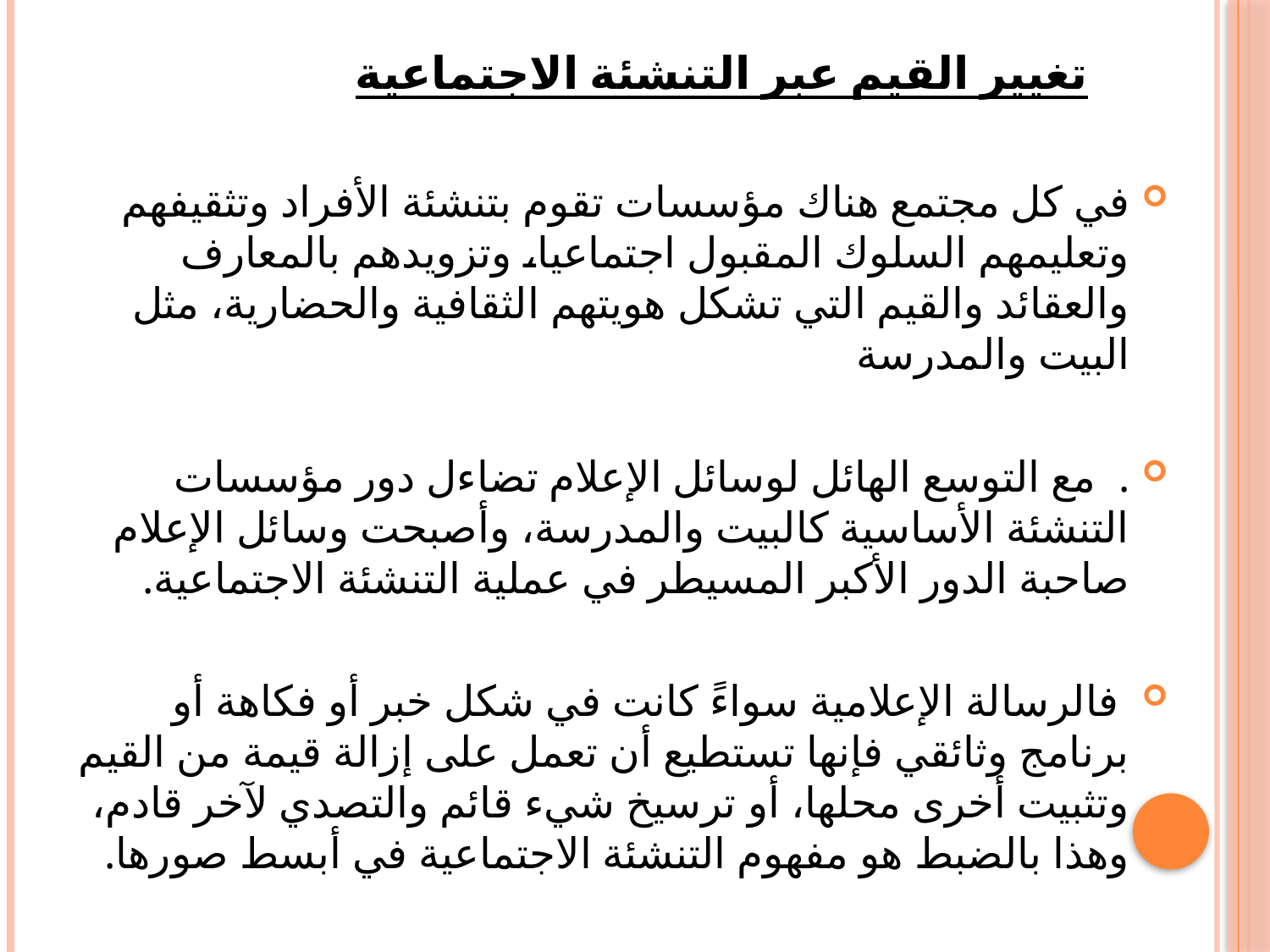

# تغيير القيم عبر التنشئة الاجتماعية
في كل مجتمع هناك مؤسسات تقوم بتنشئة الأفراد وتثقيفهم وتعليمهم السلوك المقبول اجتماعيا، وتزويدهم بالمعارف والعقائد والقيم التي تشكل هويتهم الثقافية والحضارية، مثل البيت والمدرسة

.  مع التوسع الهائل لوسائل الإعلام تضاءل دور مؤسسات التنشئة الأساسية كالبيت والمدرسة، وأصبحت وسائل الإعلام صاحبة الدور الأكبر المسيطر في عملية التنشئة الاجتماعية.

 فالرسالة الإعلامية سواءً كانت في شكل خبر أو فكاهة أو برنامج وثائقي فإنها تستطيع أن تعمل على إزالة قيمة من القيم وتثبيت أخرى محلها، أو ترسيخ شيء قائم والتصدي لآخر قادم، وهذا بالضبط هو مفهوم التنشئة الاجتماعية في أبسط صورها.